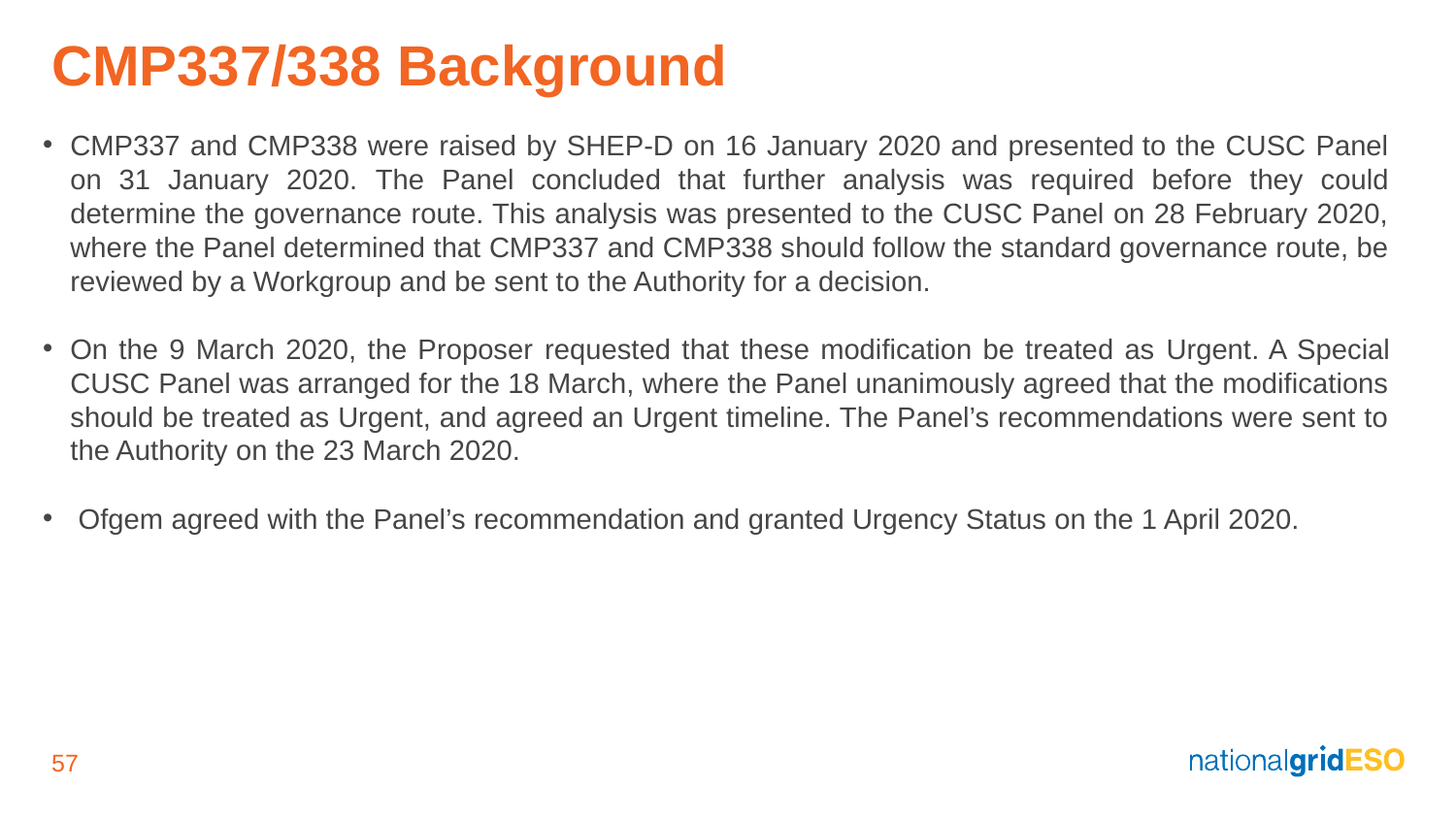

# CMP337/338 Background
CMP337 and CMP338 were raised by SHEP-D on 16 January 2020 and presented to the CUSC Panel on 31 January 2020. The Panel concluded that further analysis was required before they could determine the governance route. This analysis was presented to the CUSC Panel on 28 February 2020, where the Panel determined that CMP337 and CMP338 should follow the standard governance route, be reviewed by a Workgroup and be sent to the Authority for a decision.

On the 9 March 2020, the Proposer requested that these modification be treated as Urgent. A Special CUSC Panel was arranged for the 18 March, where the Panel unanimously agreed that the modifications should be treated as Urgent, and agreed an Urgent timeline. The Panel’s recommendations were sent to the Authority on the 23 March 2020.

 Ofgem agreed with the Panel’s recommendation and granted Urgency Status on the 1 April 2020.